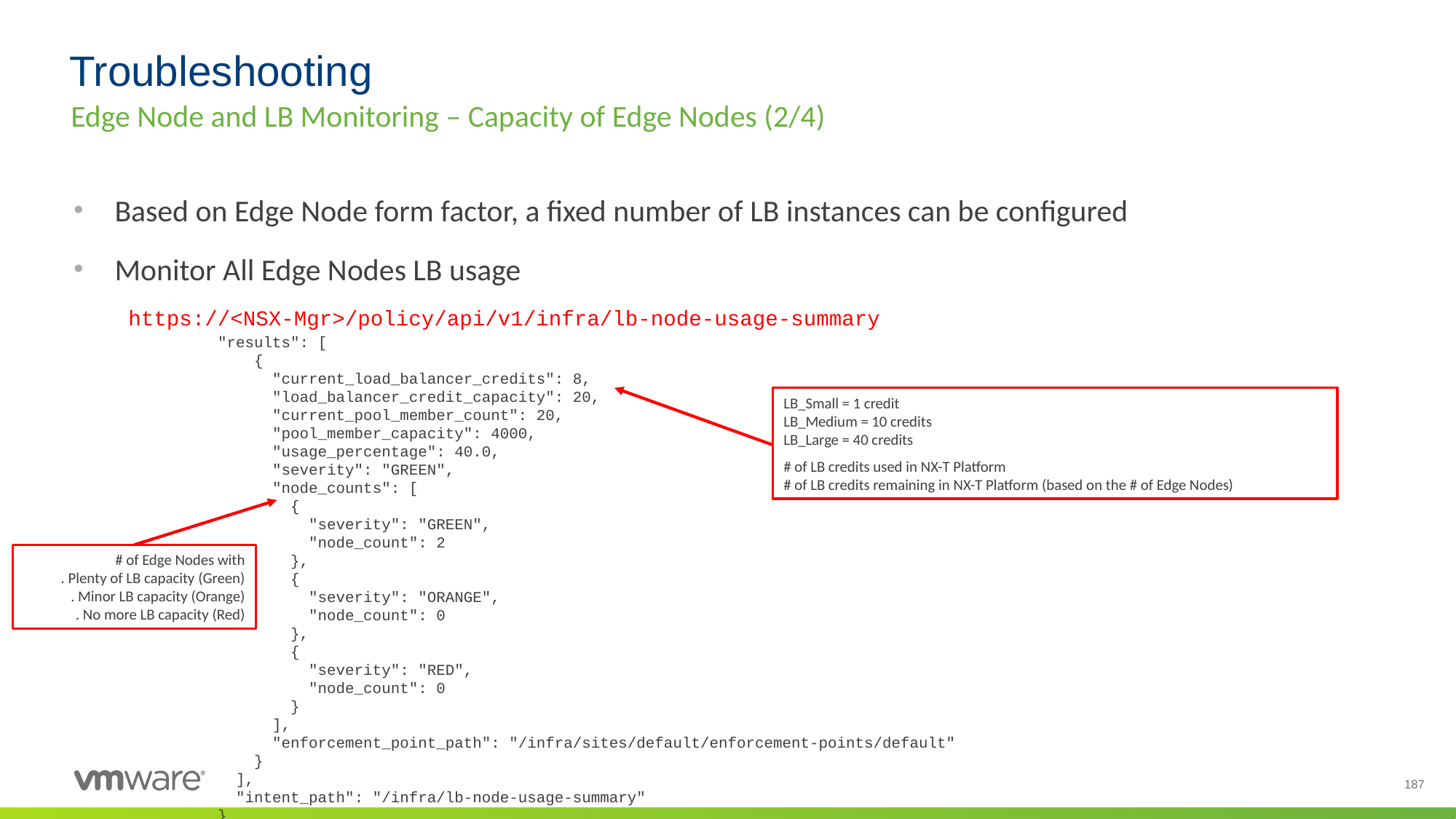

# Troubleshooting
Edge Node and LB Monitoring – Capacity of Edge Nodes (2/4)
Based on Edge Node form factor, a fixed number of LB instances can be configured
Monitor All Edge Nodes LB usage
https://<NSX-Mgr>/policy/api/v1/infra/lb-node-usage-summary
"results": [
    {
      "current_load_balancer_credits": 8,
      "load_balancer_credit_capacity": 20,
      "current_pool_member_count": 20,
      "pool_member_capacity": 4000,
      "usage_percentage": 40.0,
      "severity": "GREEN",
      "node_counts": [
        {
          "severity": "GREEN",
          "node_count": 2
        },
        {
          "severity": "ORANGE",
          "node_count": 0
        },
        {
          "severity": "RED",
          "node_count": 0
        }
      ],
      "enforcement_point_path": "/infra/sites/default/enforcement-points/default"
    }
  ],
  "intent_path": "/infra/lb-node-usage-summary"
}

LB_Small = 1 credit
LB_Medium = 10 credits
LB_Large = 40 credits

# of LB credits used in NX-T Platform
# of LB credits remaining in NX-T Platform (based on the # of Edge Nodes)
# of Edge Nodes with
. Plenty of LB capacity (Green)
. Minor LB capacity (Orange)
. No more LB capacity (Red)